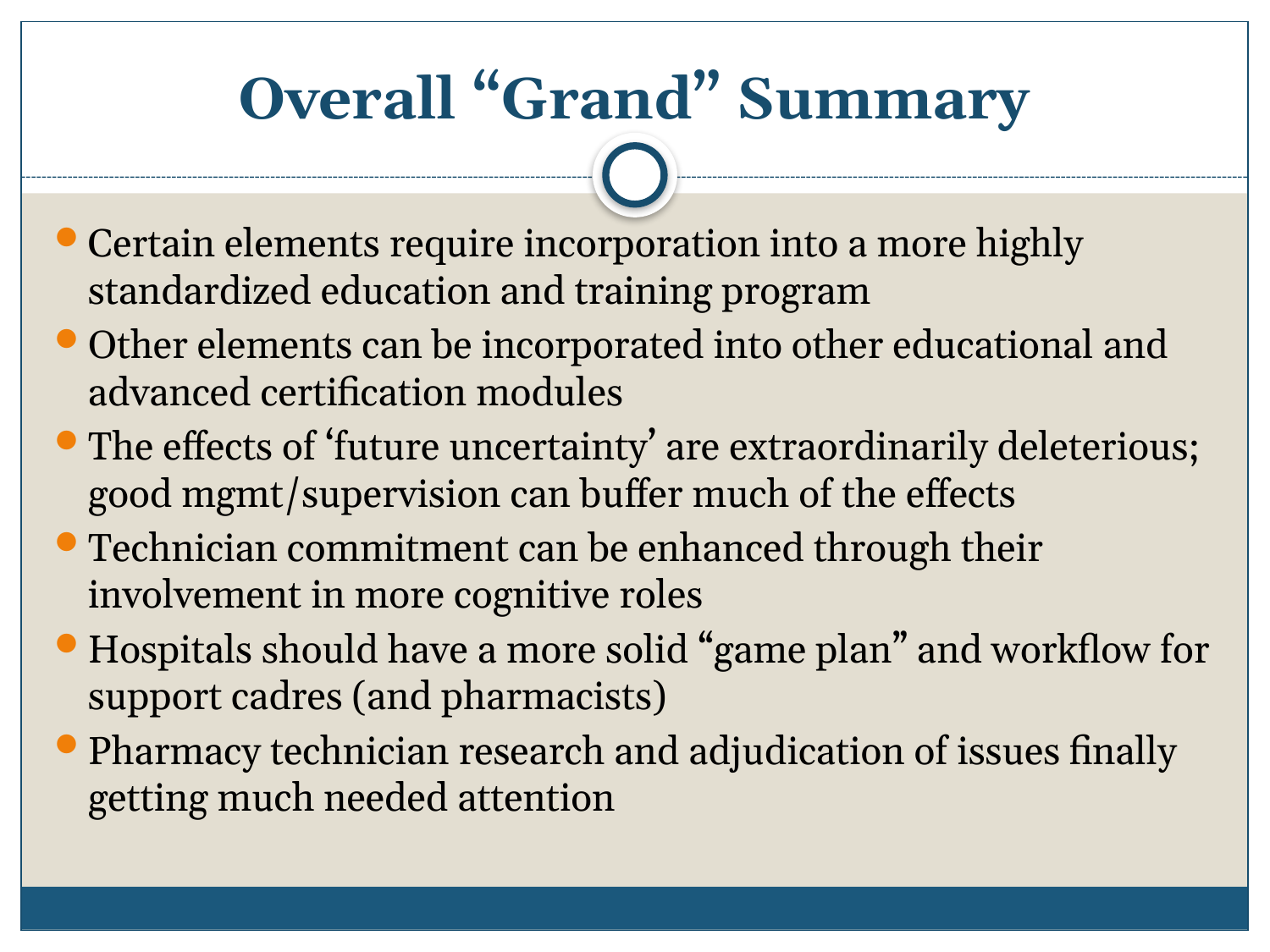

# Overall “Grand” Summary
Certain elements require incorporation into a more highly standardized education and training program
Other elements can be incorporated into other educational and advanced certification modules
The effects of ‘future uncertainty’ are extraordinarily deleterious; good mgmt/supervision can buffer much of the effects
Technician commitment can be enhanced through their involvement in more cognitive roles
Hospitals should have a more solid “game plan” and workflow for support cadres (and pharmacists)
Pharmacy technician research and adjudication of issues finally getting much needed attention